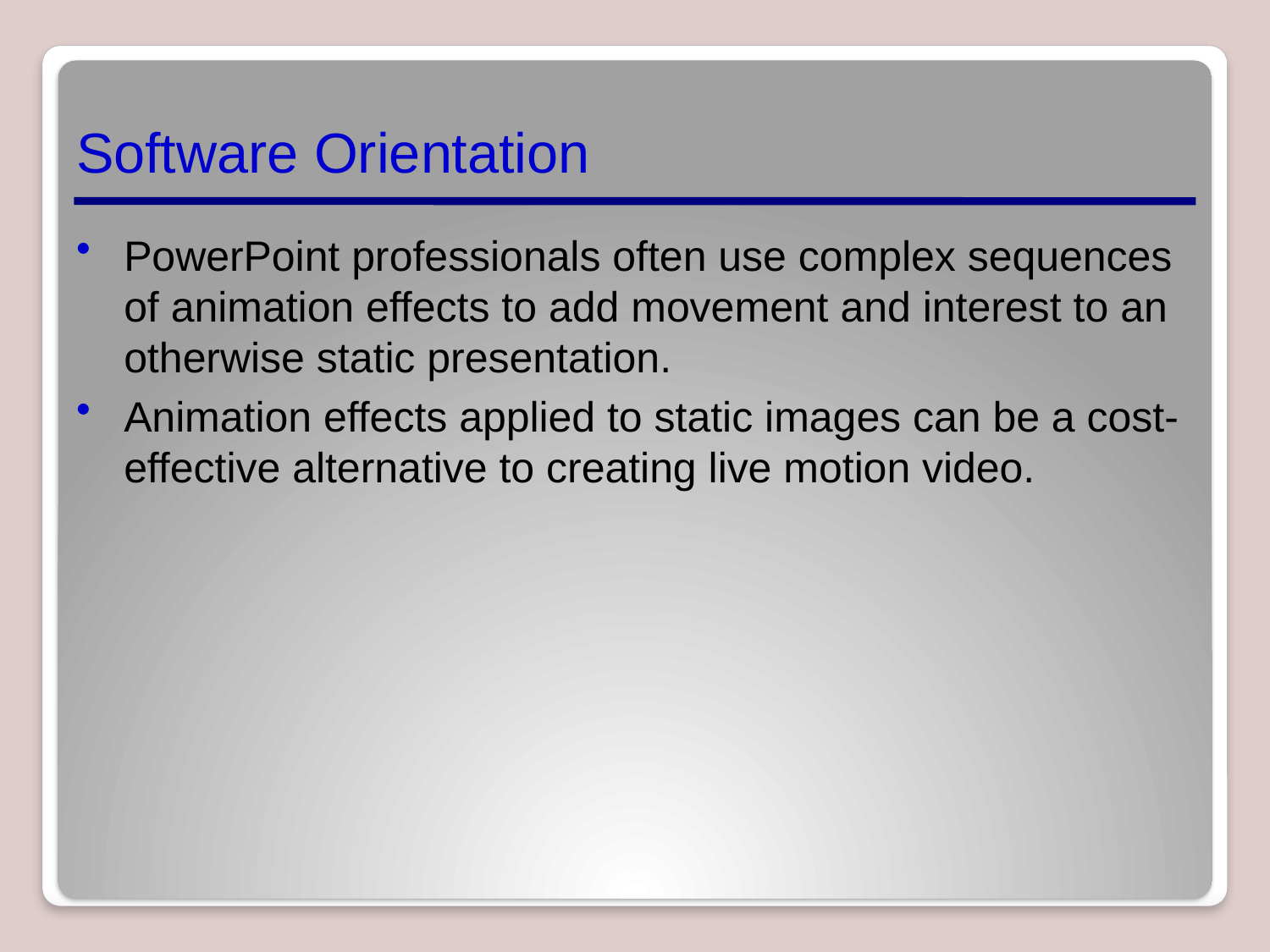

# Software Orientation
PowerPoint professionals often use complex sequences of animation effects to add movement and interest to an otherwise static presentation.
Animation effects applied to static images can be a cost-effective alternative to creating live motion video.